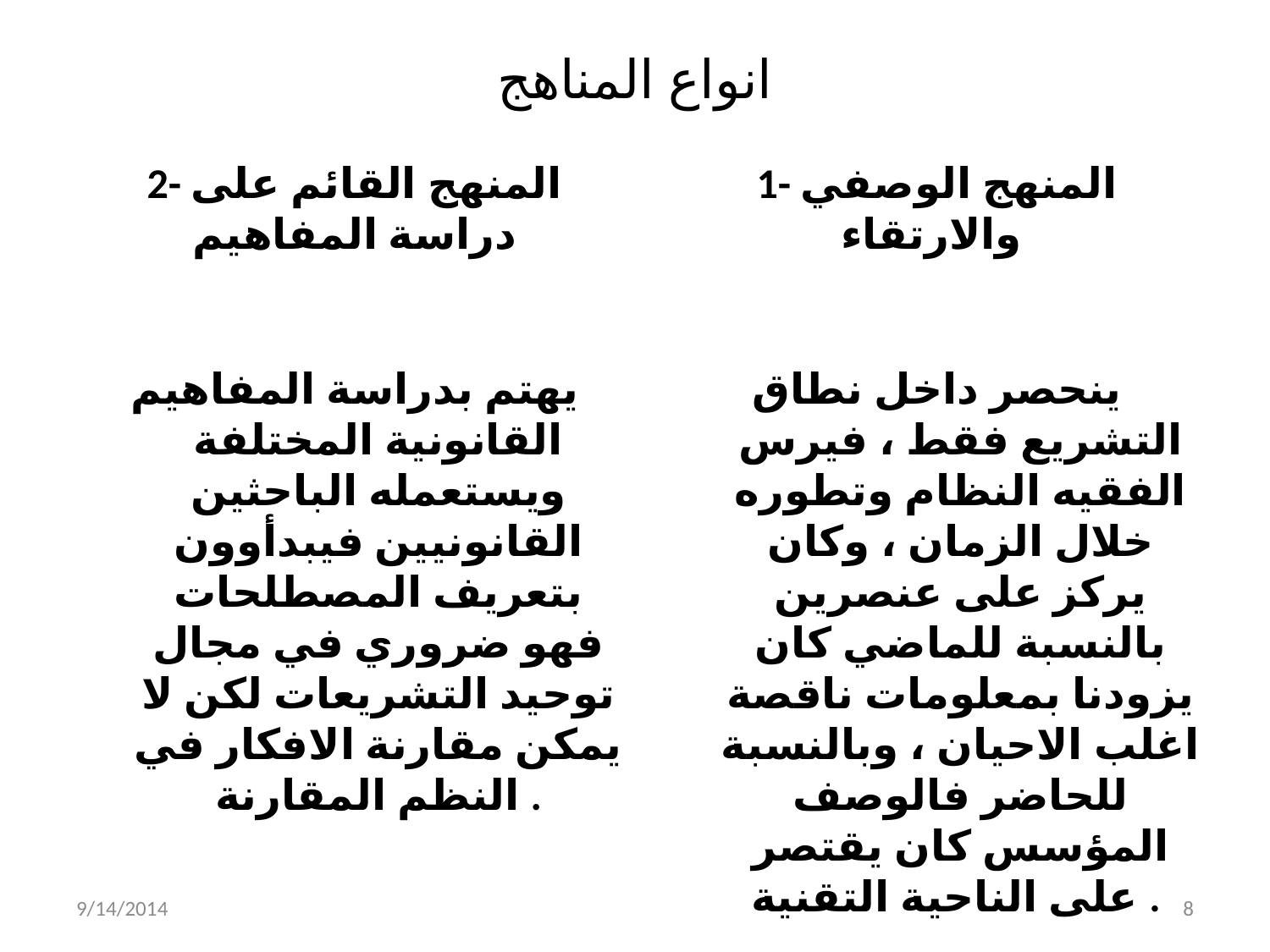

# انواع المناهج
2- المنهج القائم على دراسة المفاهيم
1- المنهج الوصفي والارتقاء

يهتم بدراسة المفاهيم القانونية المختلفة ويستعمله الباحثين القانونيين فيبدأوون بتعريف المصطلحات فهو ضروري في مجال توحيد التشريعات لكن لا يمكن مقارنة الافكار في النظم المقارنة .

ينحصر داخل نطاق التشريع فقط ، فيرس الفقيه النظام وتطوره خلال الزمان ، وكان يركز على عنصرين بالنسبة للماضي كان يزودنا بمعلومات ناقصة اغلب الاحيان ، وبالنسبة للحاضر فالوصف المؤسس كان يقتصر على الناحية التقنية .
9/14/2014
8